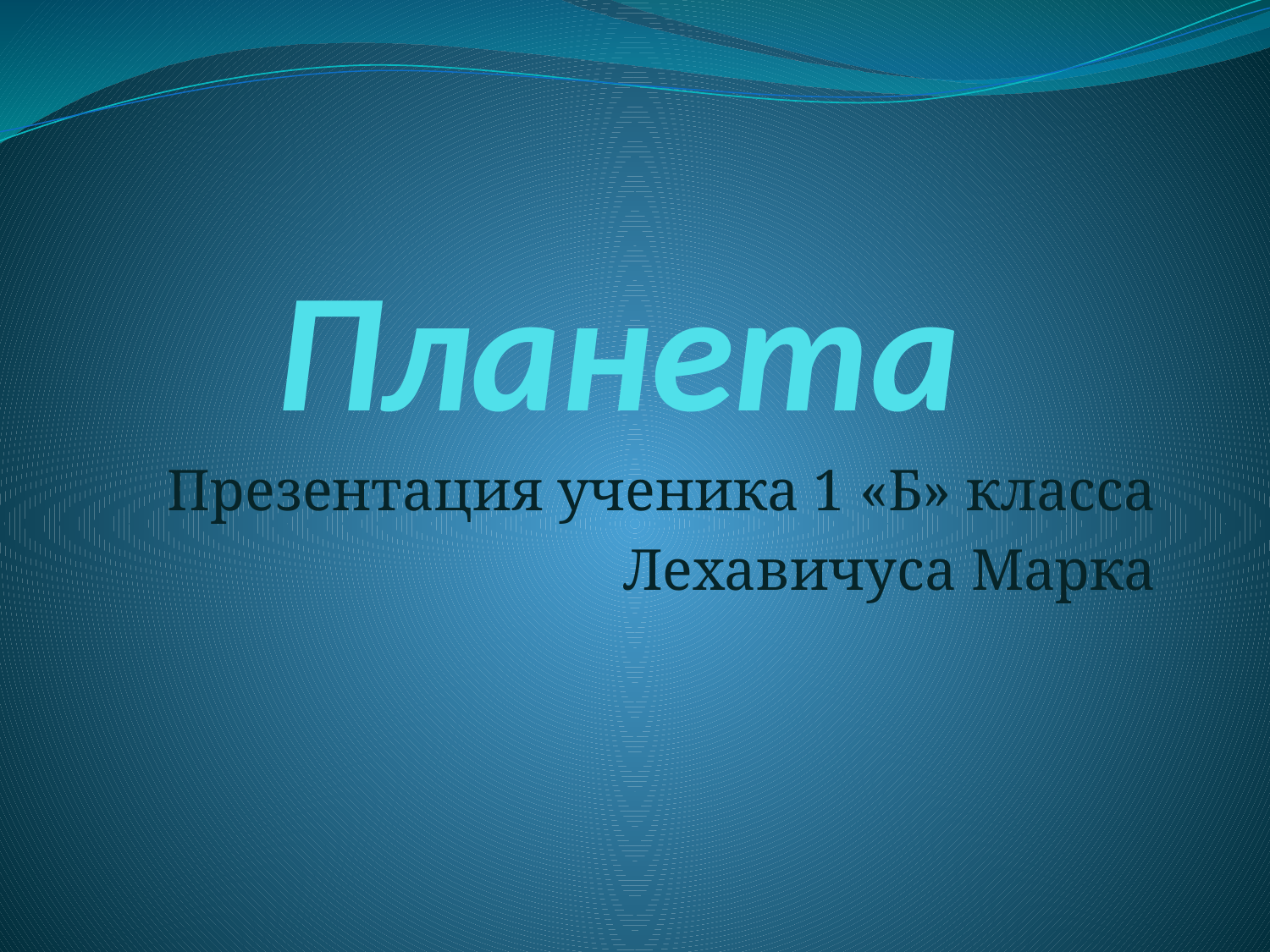

# Планета
Презентация ученика 1 «Б» класса
Лехавичуса Марка